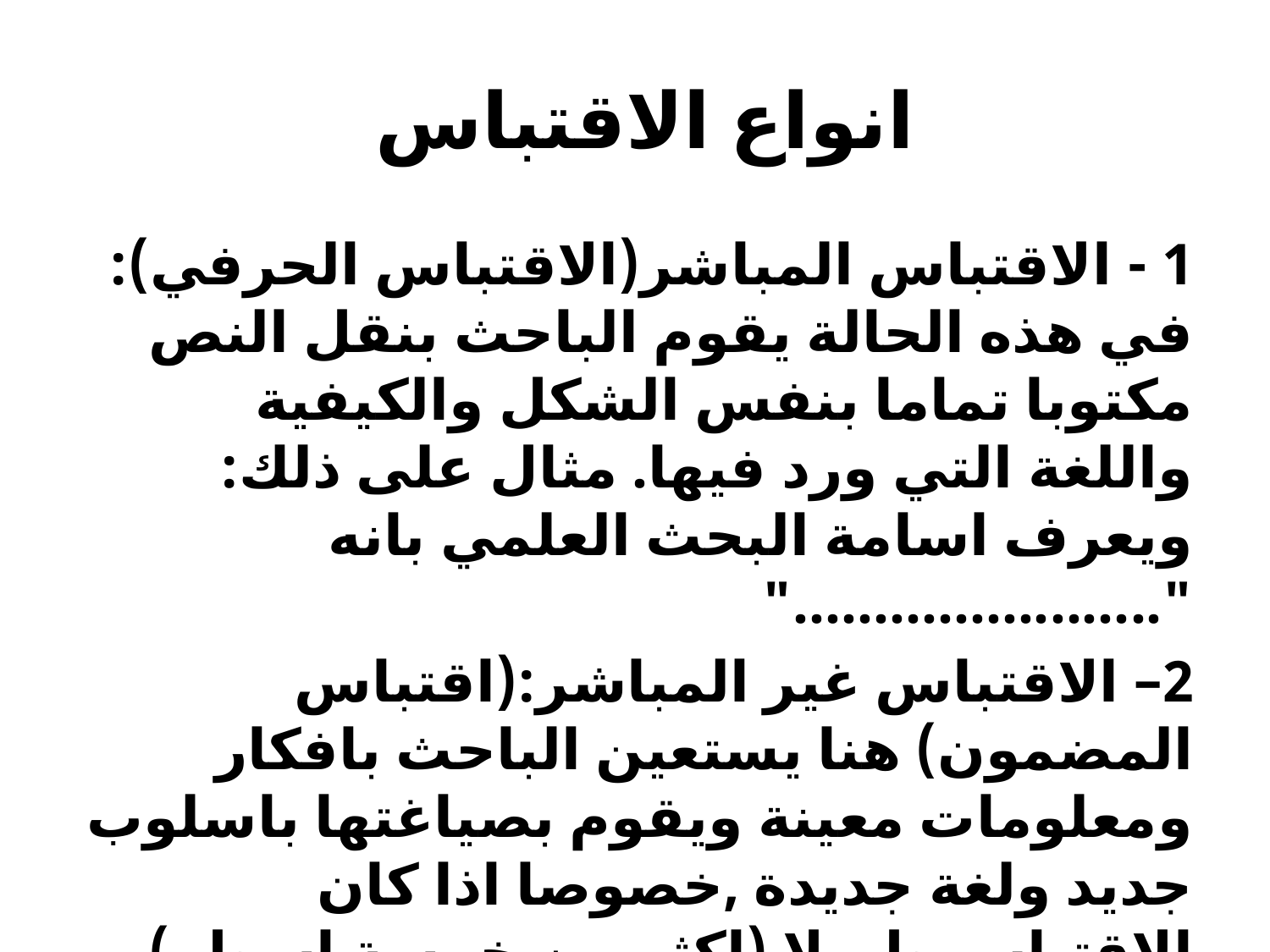

# انواع الاقتباس
1 - الاقتباس المباشر(الاقتباس الحرفي): في هذه الحالة يقوم الباحث بنقل النص مكتوبا تماما بنفس الشكل والكيفية واللغة التي ورد فيها. مثال على ذلك: ويعرف اسامة البحث العلمي بانه "......................."
2– الاقتباس غير المباشر:(اقتباس المضمون) هنا يستعين الباحث بافكار ومعلومات معينة ويقوم بصياغتها باسلوب جديد ولغة جديدة ,خصوصا اذا كان الاقتباس طويلا (اكثر من خمسة اسطر), ولا يحتاج الى ان يوضع النص بين اقواس